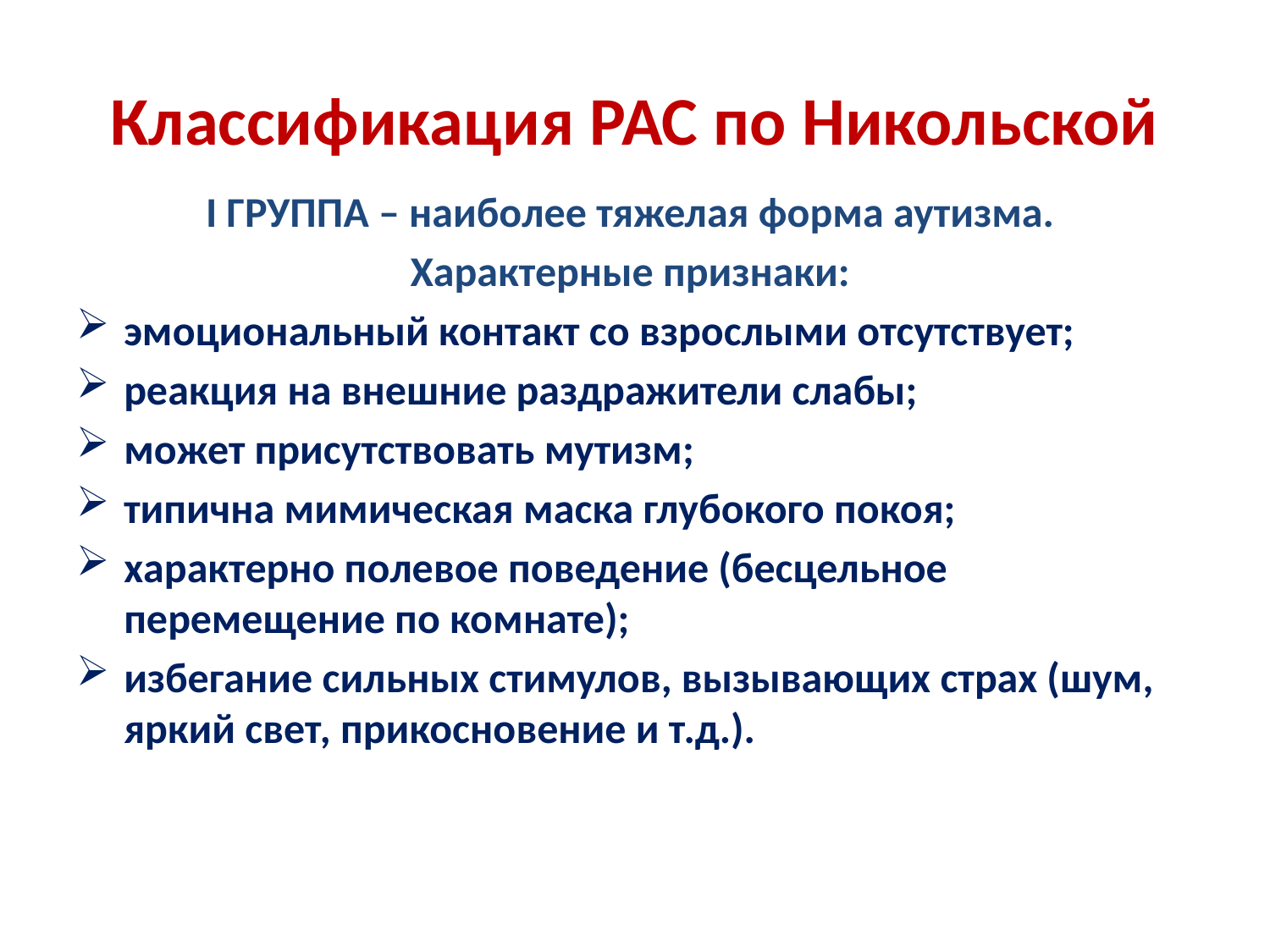

# Классификация РАС по Никольской
I ГРУППА – наиболее тяжелая форма аутизма.
Характерные признаки:
эмоциональный контакт со взрослыми отсутствует;
реакция на внешние раздражители слабы;
может присутствовать мутизм;
типична мимическая маска глубокого покоя;
характерно полевое поведение (бесцельное перемещение по комнате);
избегание сильных стимулов, вызывающих страх (шум, яркий свет, прикосновение и т.д.).